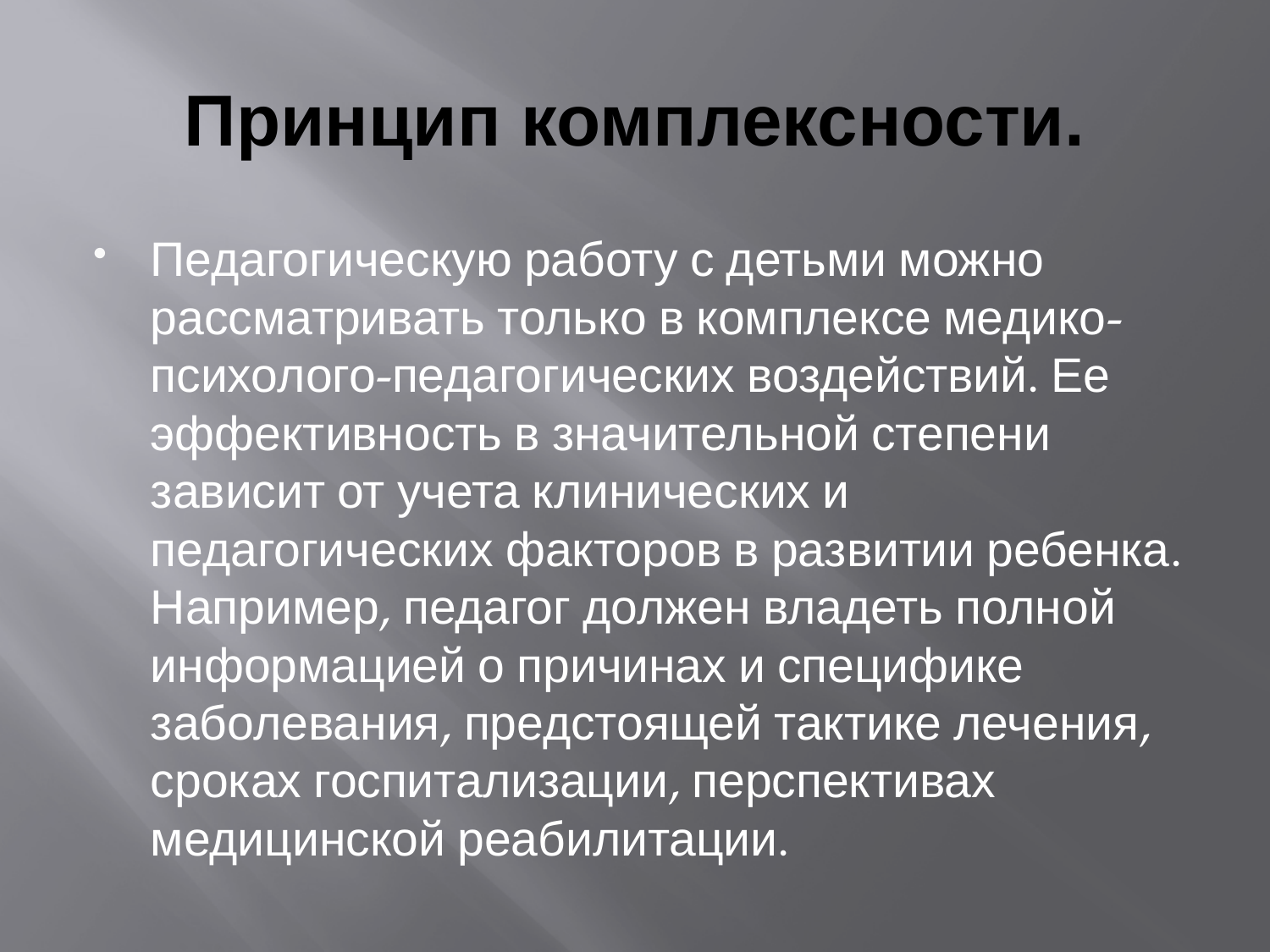

# Принцип комплексности.
Педагогическую работу с детьми можно рассматривать только в комплексе медико-психолого-педагогических воздействий. Ее эффективность в значительной степени зависит от учета клинических и педагогических факторов в развитии ребенка. Например, педагог должен владеть полной информацией о причинах и специфике заболевания, предстоящей тактике лечения, сроках госпитализации, перспективах медицинской реабилитации.